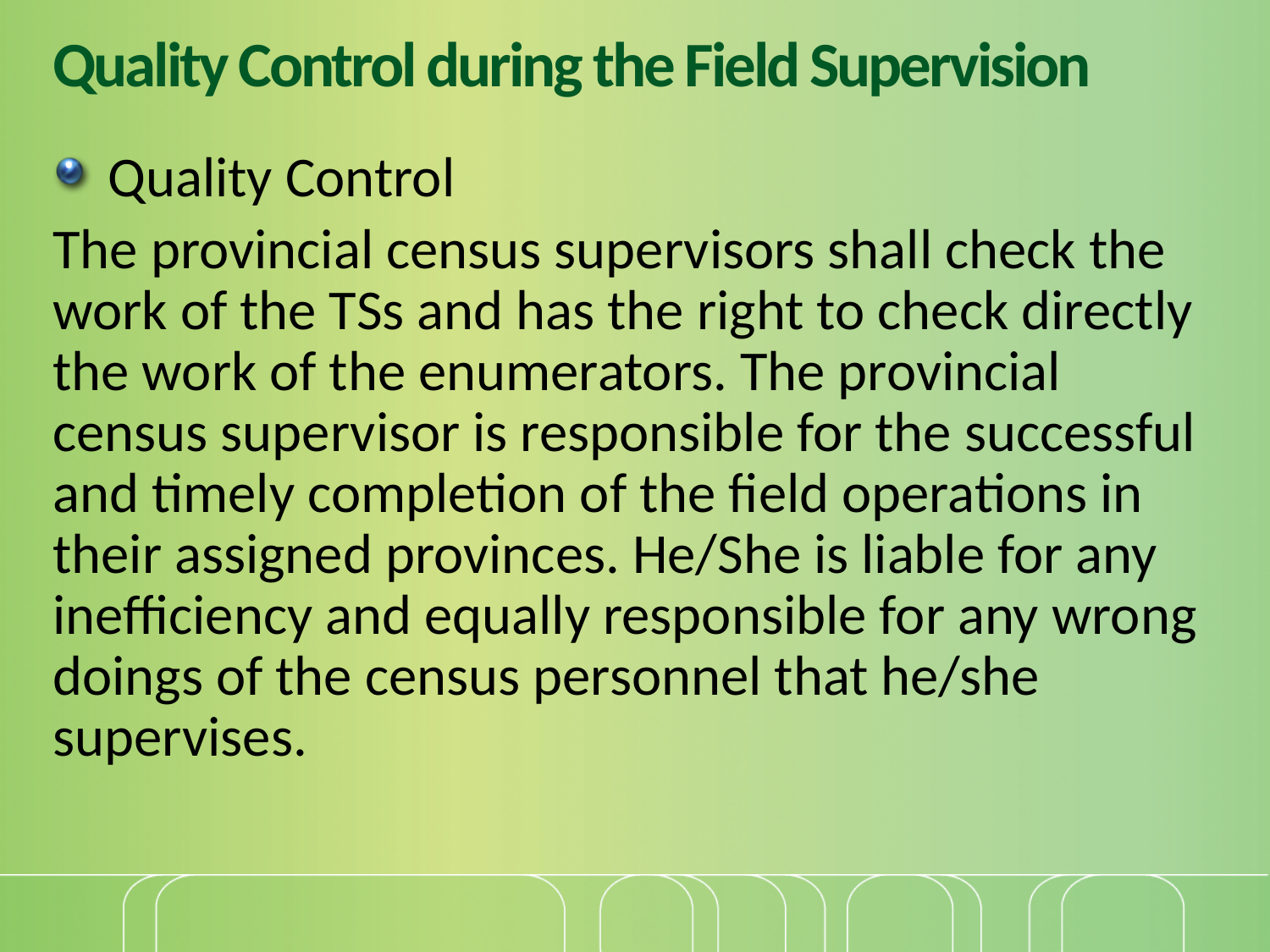

# Quality Control during the Field Supervision
Quality Control
The provincial census supervisors shall check the work of the TSs and has the right to check directly the work of the enumerators. The provincial census supervisor is responsible for the successful and timely completion of the field operations in their assigned provinces. He/She is liable for any inefficiency and equally responsible for any wrong doings of the census personnel that he/she supervises.